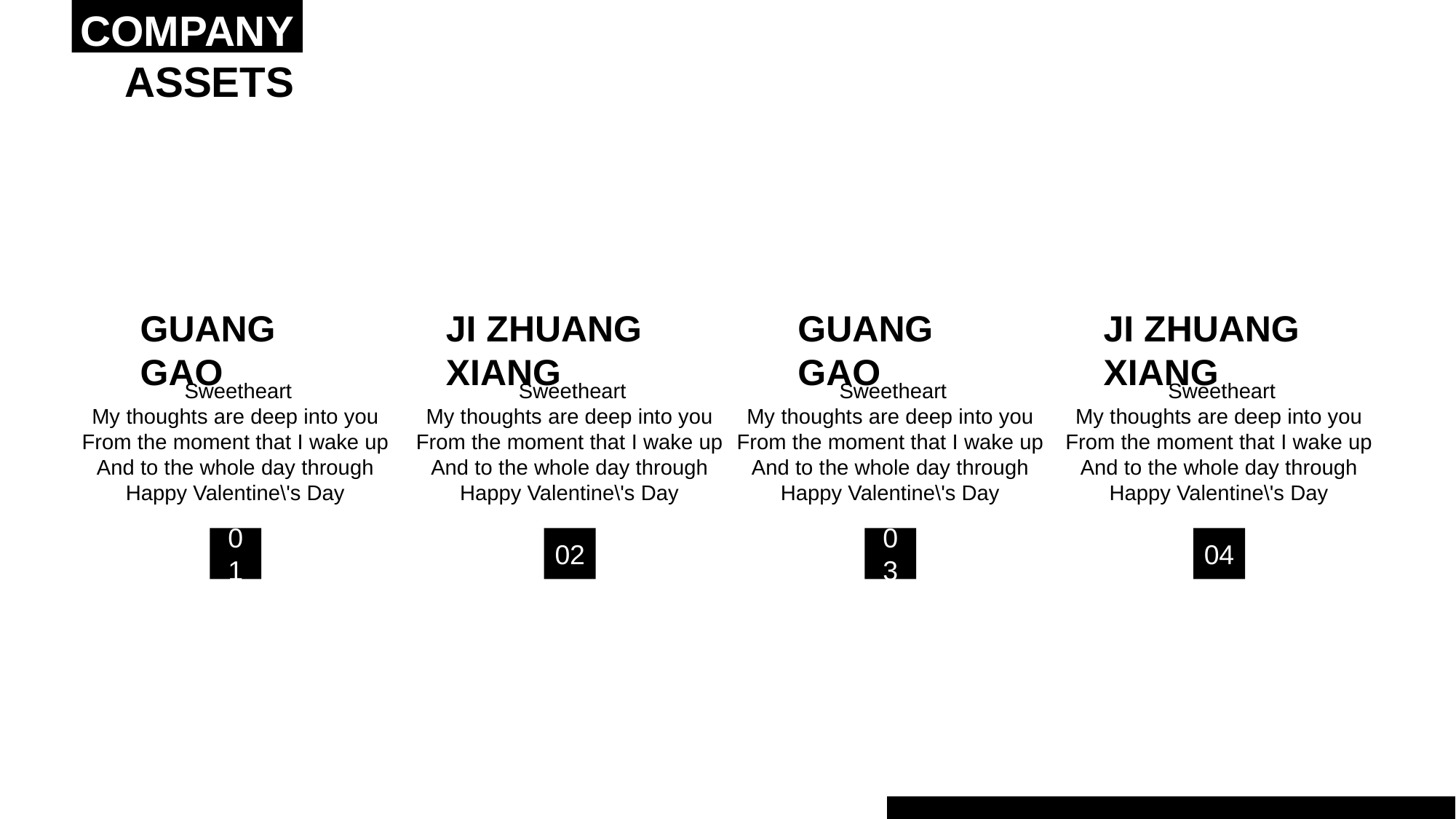

COMPANY
ASSETS
GUANG GAO
JI ZHUANG XIANG
GUANG GAO
JI ZHUANG XIANG
Sweetheart
My thoughts are deep into you
From the moment that I wake up
And to the whole day through
Happy Valentine\'s Day
Sweetheart
My thoughts are deep into you
From the moment that I wake up
And to the whole day through
Happy Valentine\'s Day
Sweetheart
My thoughts are deep into you
From the moment that I wake up
And to the whole day through
Happy Valentine\'s Day
Sweetheart
My thoughts are deep into you
From the moment that I wake up
And to the whole day through
Happy Valentine\'s Day

01
02
03
04